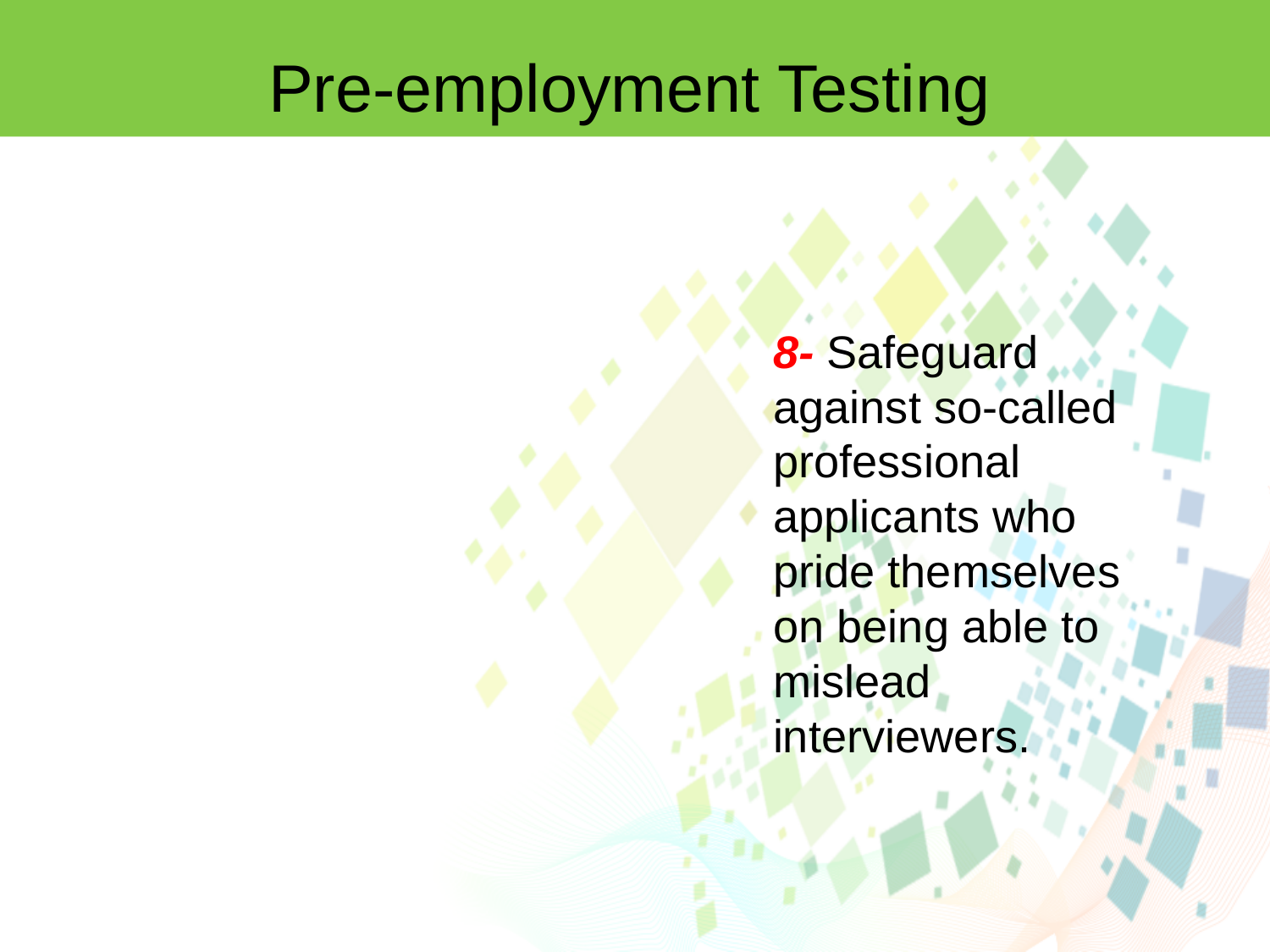

Pre-employment Testing
8- Safeguard against so-called professional applicants who pride themselves on being able to mislead interviewers.